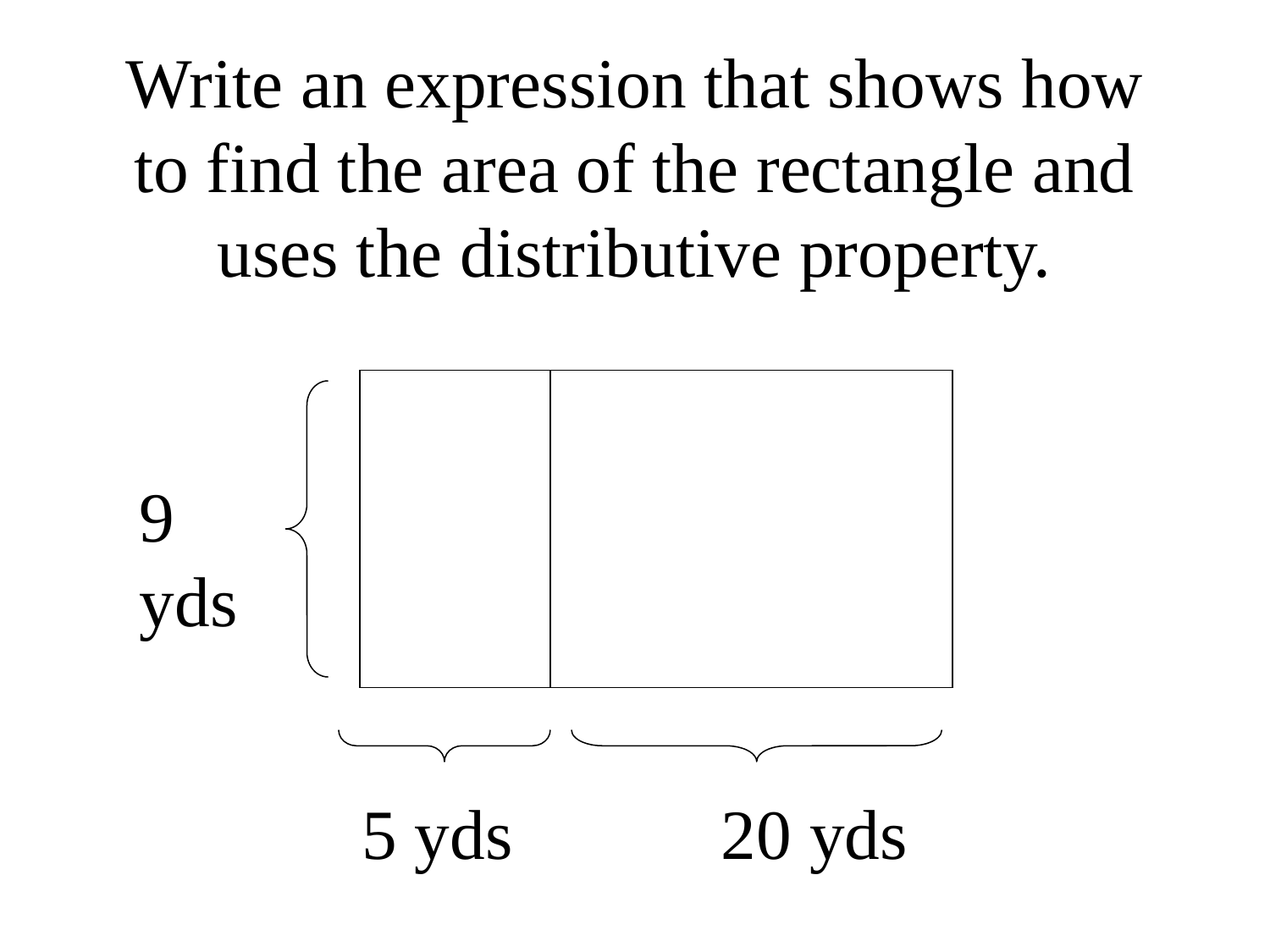

# Write an expression that shows how to find the area of the rectangle and uses the distributive property.

9 yds

5 yds
   20 yds